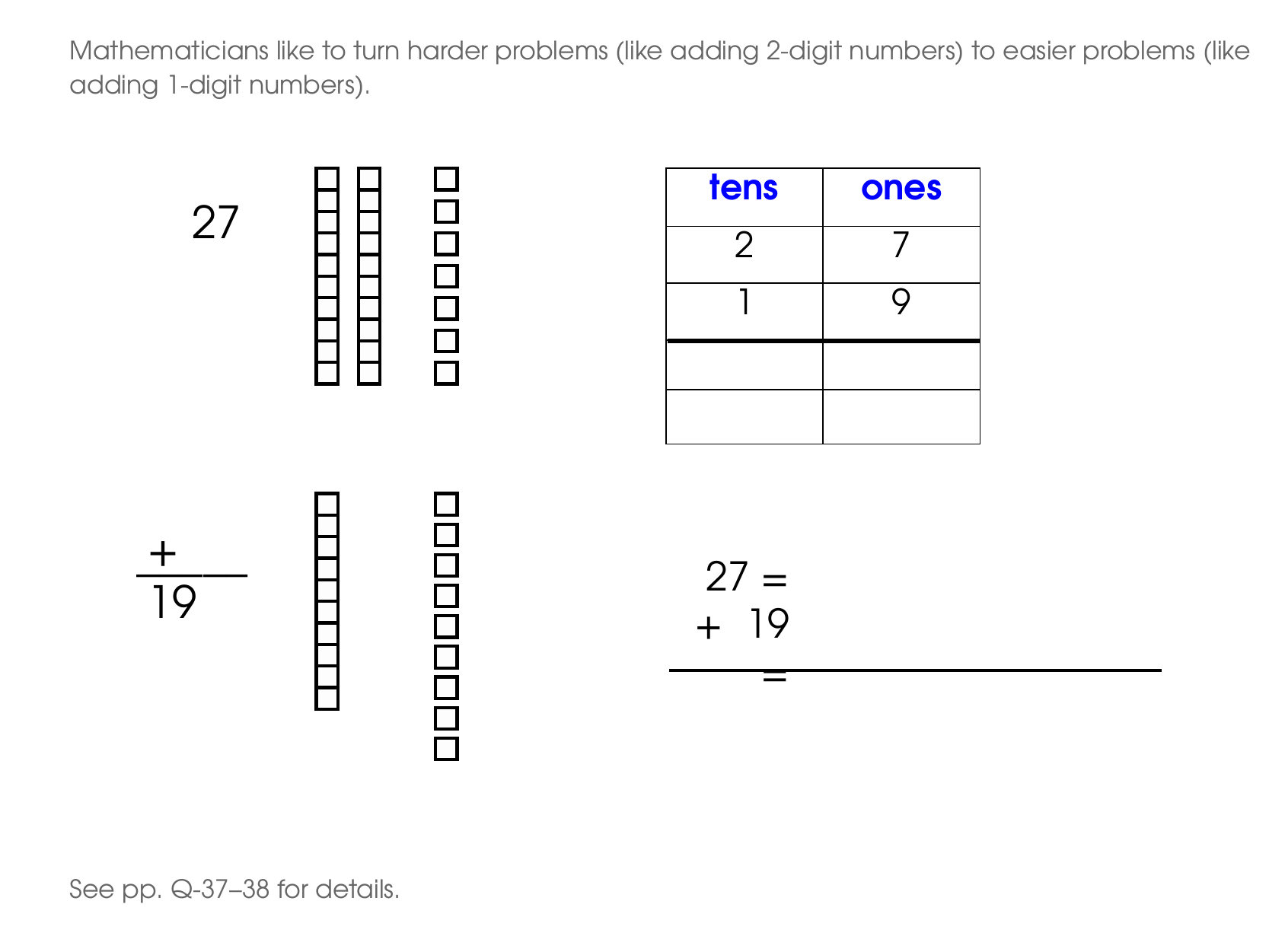

Mathematicians like to turn harder problems (like adding 2-digit numbers) to easier problems (like adding 1-digit numbers).

| tens | ones |
| --- | --- |
| 2 | 7 |
| 1 | 9 |
|  |  |
|  |  |
27
+ 19
_____
27 =
+  19 =
See pp. Q-37–38 for details.